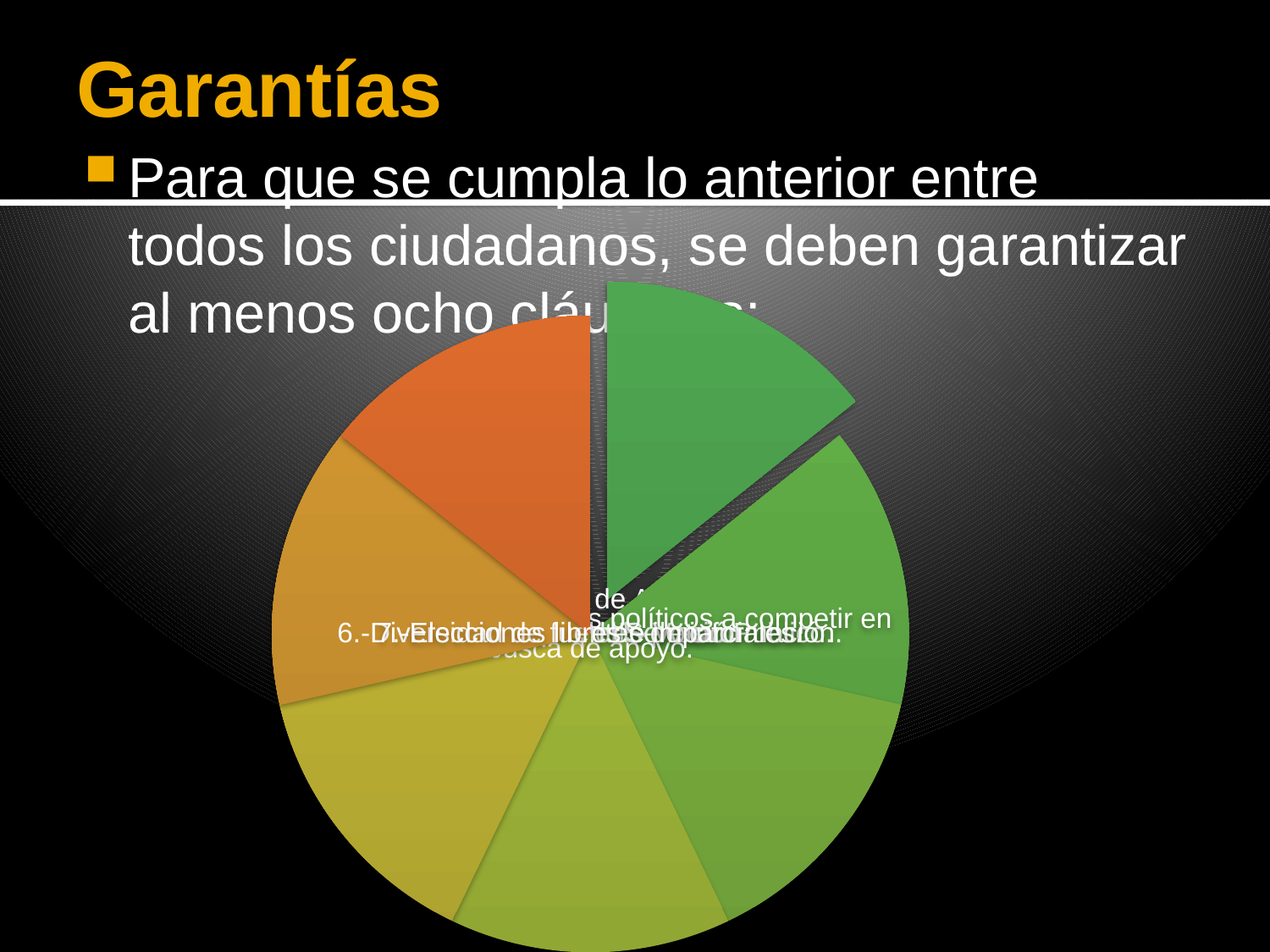

# Garantías
Para que se cumpla lo anterior entre todos los ciudadanos, se deben garantizar al menos ocho cláusulas:

1-. Libertad de Asociación
2.- Libertad de Expresión.
3.- Libertad de Voto.
4.-Elegibilidad para el Servicio Publico.
5.-Derecho de los líderes políticos a competir en busca de apoyo.
6.-Diversidad de fuentes de información.
7.-Elecciones libres e imparciales.